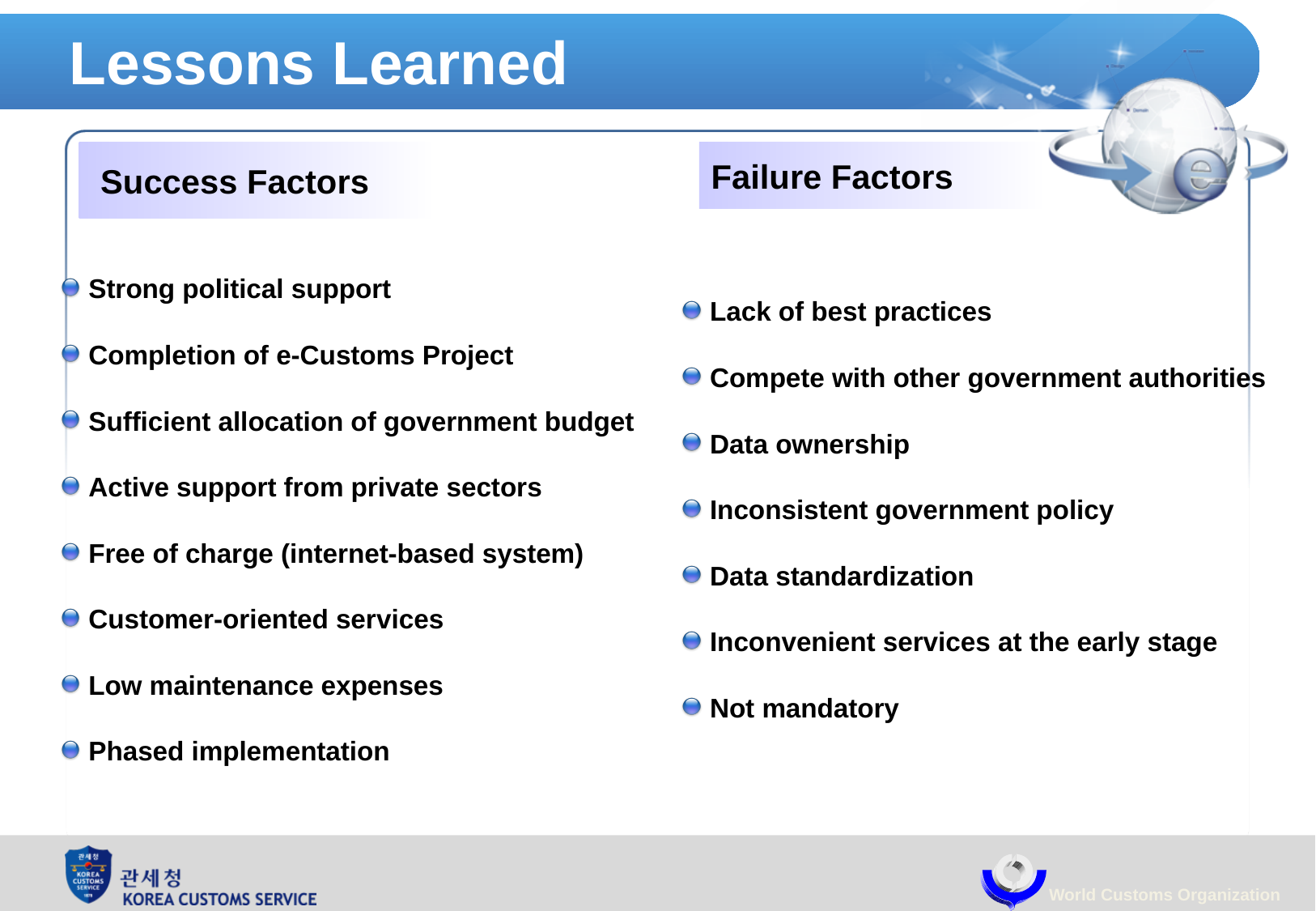

# Lessons Learned
Failure Factors
 Success Factors
Lack of best practices
Compete with other government authorities
Data ownership
Inconsistent government policy
Data standardization
Inconvenient services at the early stage
Not mandatory
Strong political support
Completion of e-Customs Project
Sufficient allocation of government budget
Active support from private sectors
Free of charge (internet-based system)
Customer-oriented services
Low maintenance expenses
Phased implementation